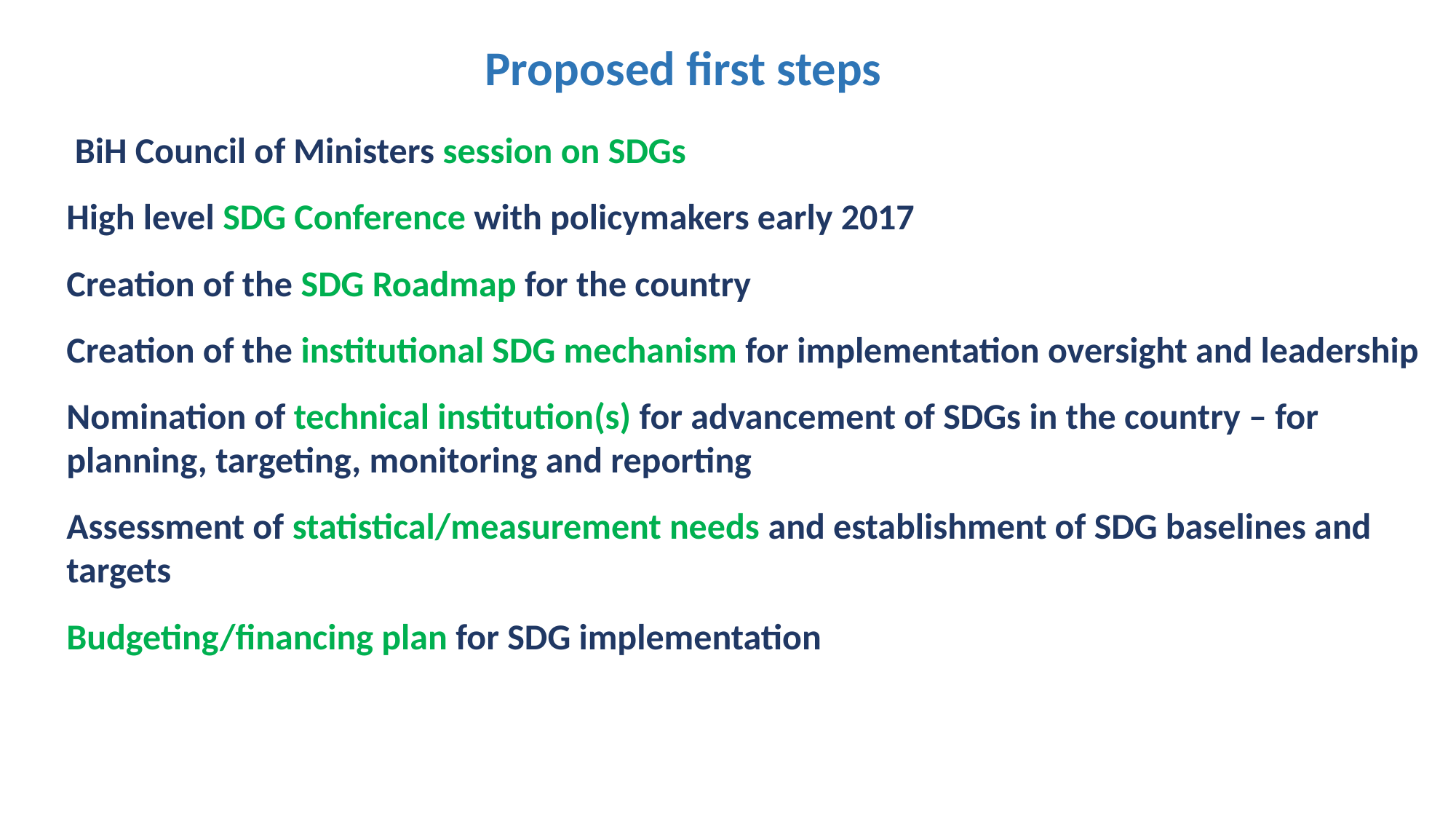

Proposed first steps
 BiH Council of Ministers session on SDGs
High level SDG Conference with policymakers early 2017
Creation of the SDG Roadmap for the country
Creation of the institutional SDG mechanism for implementation oversight and leadership
Nomination of technical institution(s) for advancement of SDGs in the country – for planning, targeting, monitoring and reporting
Assessment of statistical/measurement needs and establishment of SDG baselines and targets
Budgeting/financing plan for SDG implementation